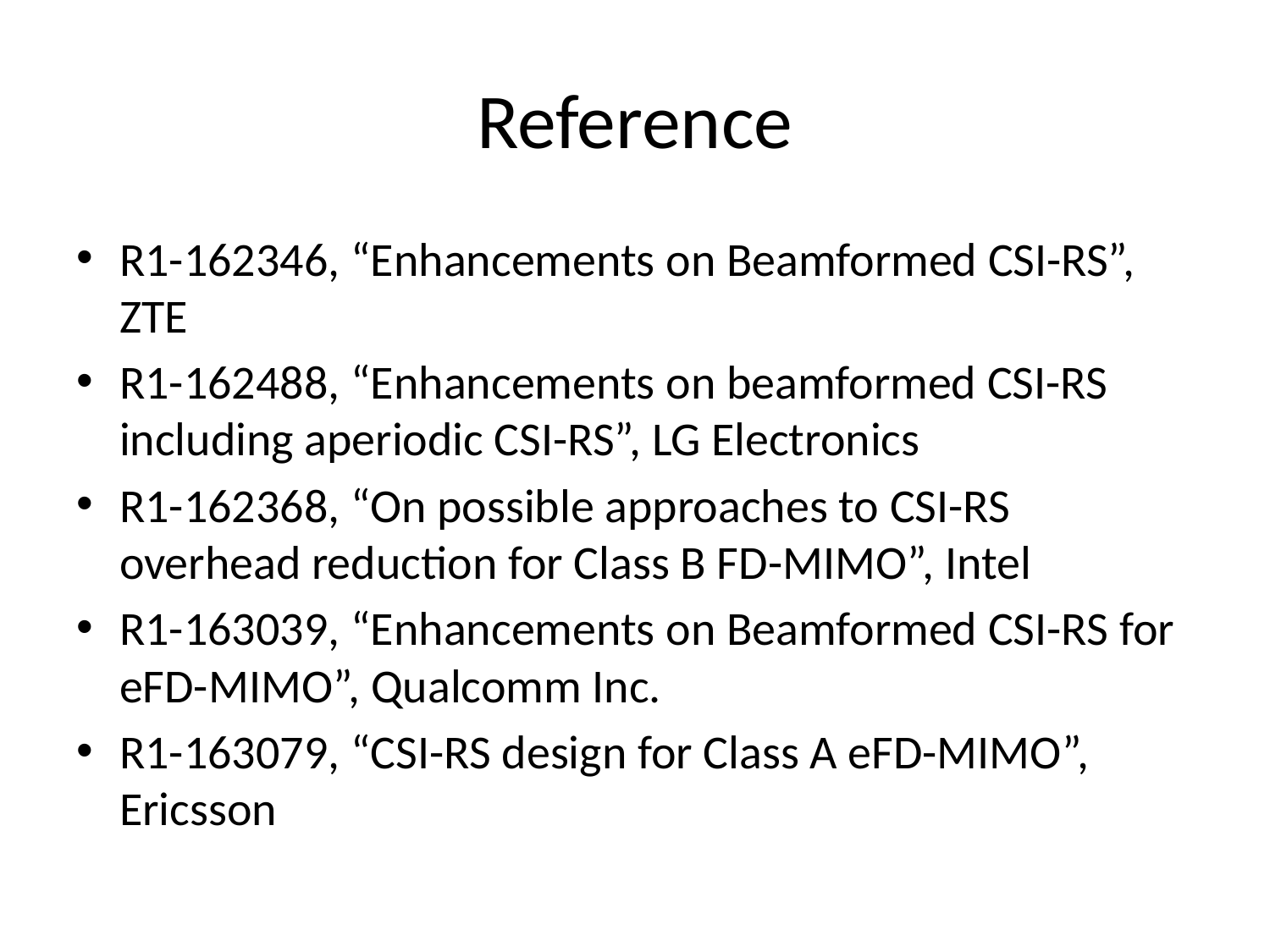

# Reference
R1-162346, “Enhancements on Beamformed CSI-RS”, ZTE
R1-162488, “Enhancements on beamformed CSI-RS including aperiodic CSI-RS”, LG Electronics
R1-162368, “On possible approaches to CSI-RS overhead reduction for Class B FD-MIMO”, Intel
R1-163039, “Enhancements on Beamformed CSI-RS for eFD-MIMO”, Qualcomm Inc.
R1-163079, “CSI-RS design for Class A eFD-MIMO”, Ericsson